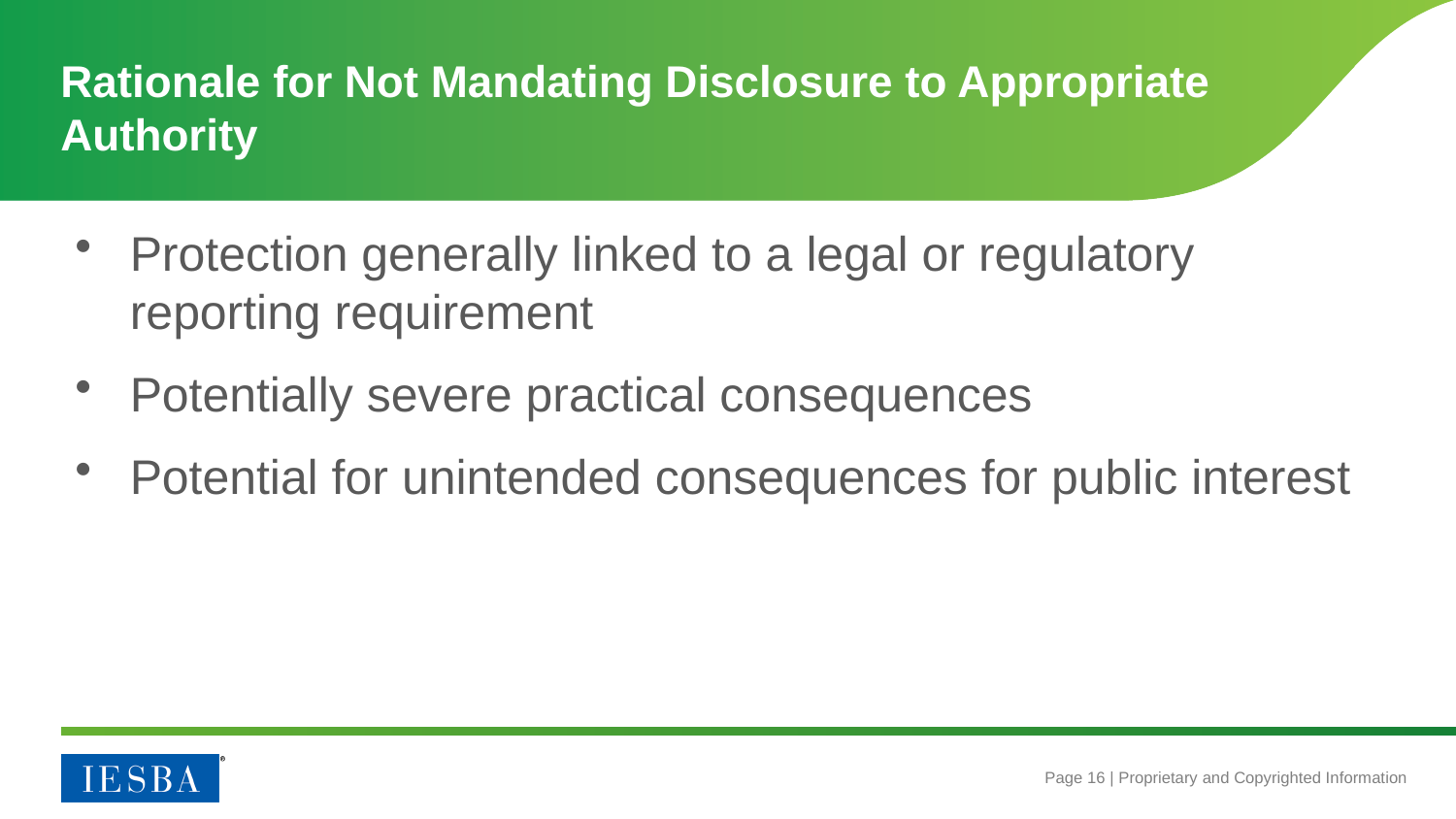

# Rationale for Not Mandating Disclosure to Appropriate Authority
Protection generally linked to a legal or regulatory reporting requirement
Potentially severe practical consequences
Potential for unintended consequences for public interest